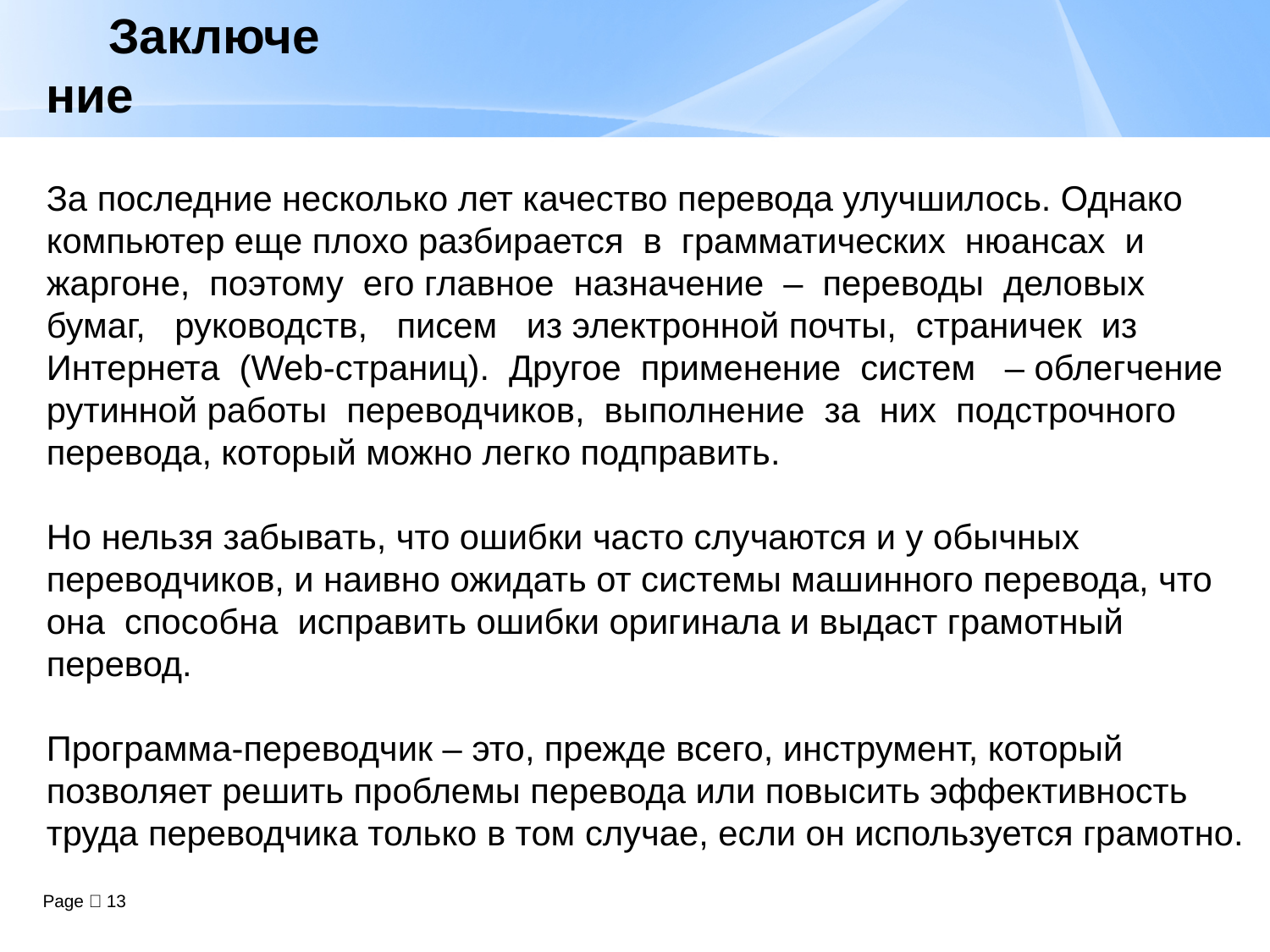

Заключение
За последние несколько лет качество перевода улучшилось. Однако  компьютер еще плохо разбирается  в  грамматических  нюансах  и  жаргоне,  поэтому  его главное  назначение  –  переводы  деловых  бумаг,   руководств,   писем   из электронной почты,  страничек  из  Интернета  (Web-страниц).  Другое  применение  систем   – облегчение рутинной работы  переводчиков,  выполнение  за  них  подстрочного перевода, который можно легко подправить.

Но нельзя забывать, что ошибки часто случаются и у обычных  переводчиков, и наивно ожидать от системы машинного перевода, что она  способна  исправить ошибки оригинала и выдаст грамотный перевод.

Программа-переводчик – это, прежде всего, инструмент, который позволяет решить проблемы перевода или повысить эффективность труда переводчика только в том случае, если он используется грамотно.